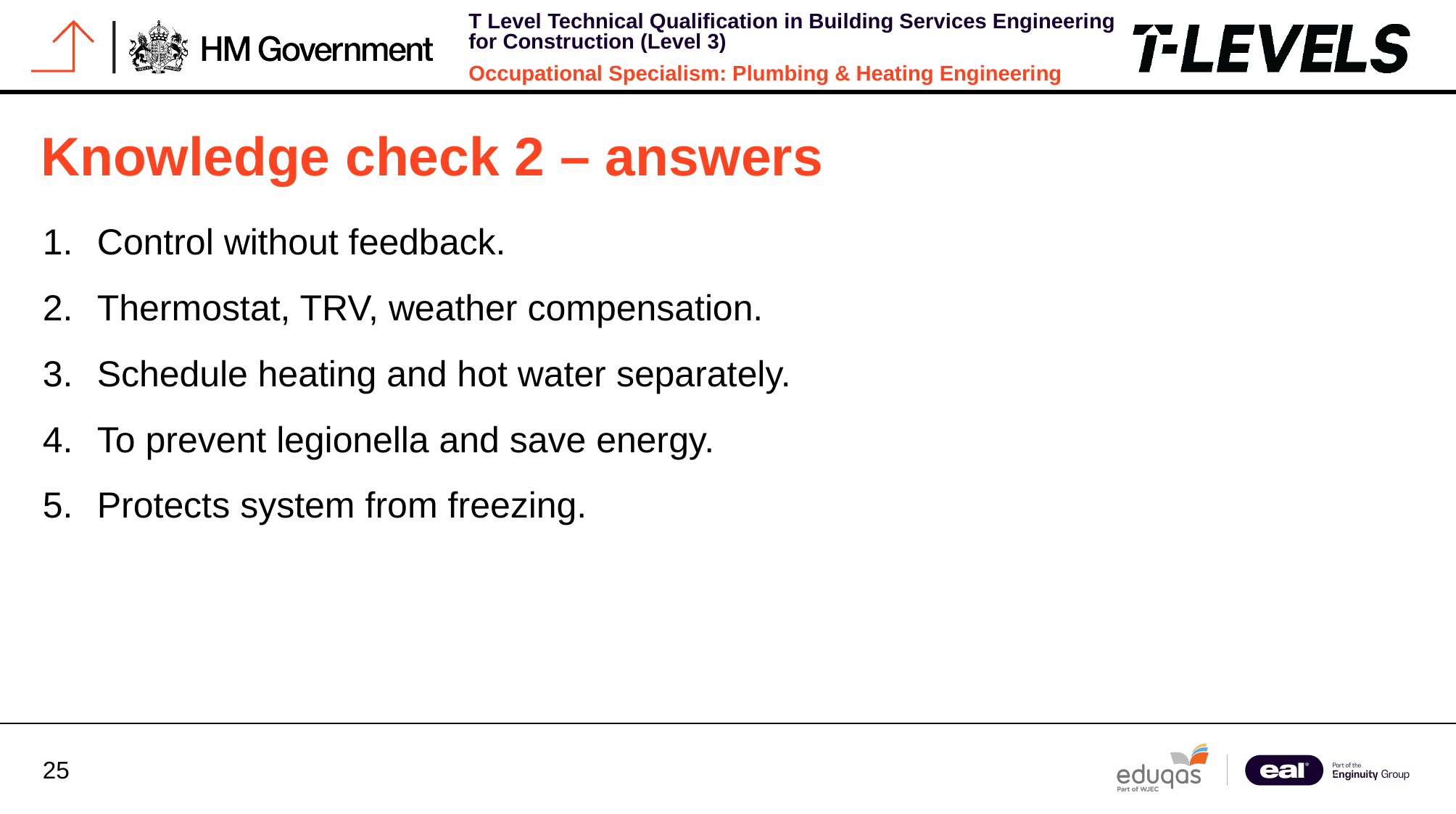

# Knowledge check 2 – answers
Control without feedback.
Thermostat, TRV, weather compensation.
Schedule heating and hot water separately.
To prevent legionella and save energy.
Protects system from freezing.